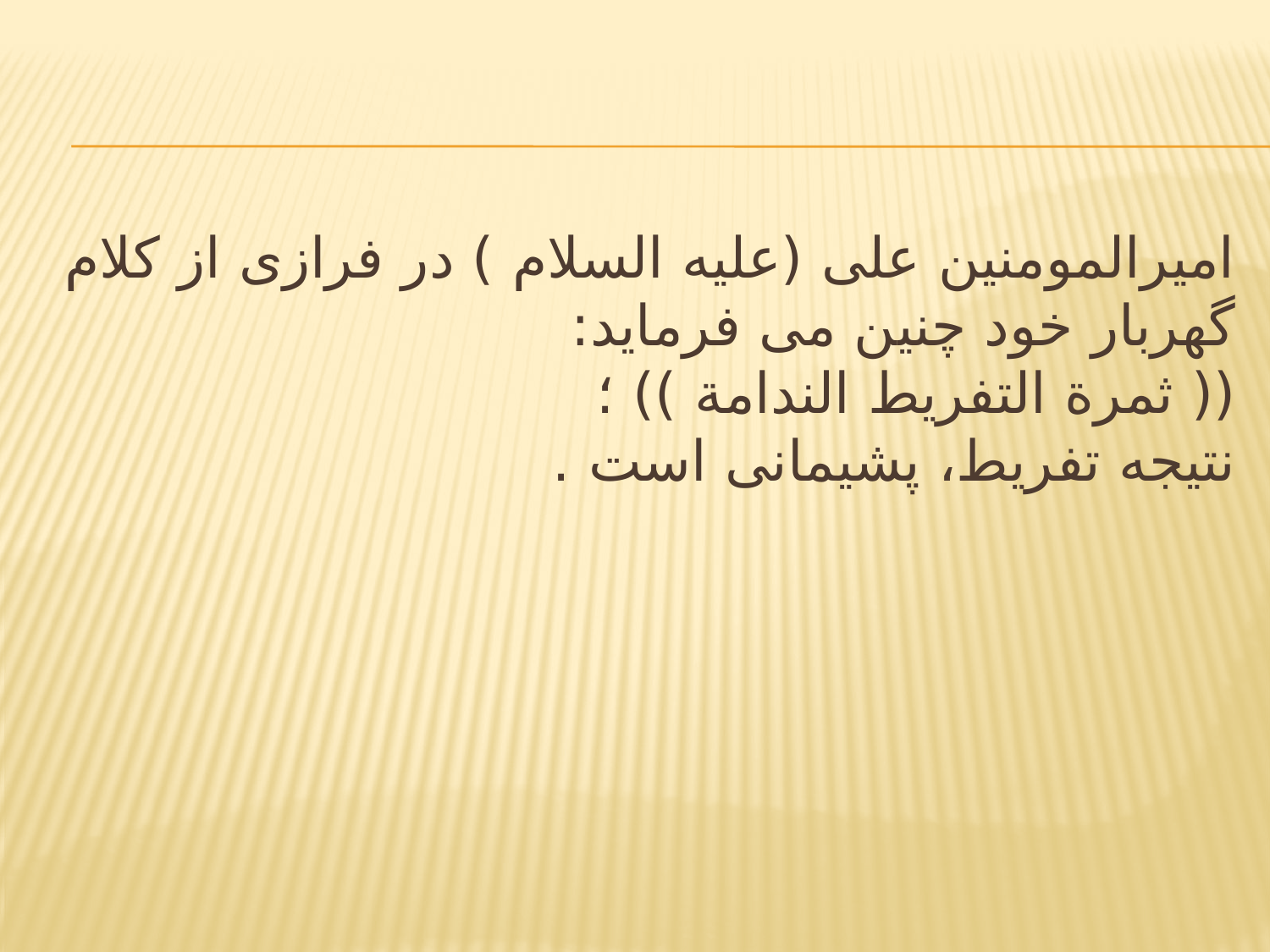

#
اميرالمومنين على (عليه السلام ) در فرازى از كلام گهربار خود چنين مى فرمايد:
(( ثمرة التفريط الندامة )) ؛
نتيجه تفريط، پشيمانى است .